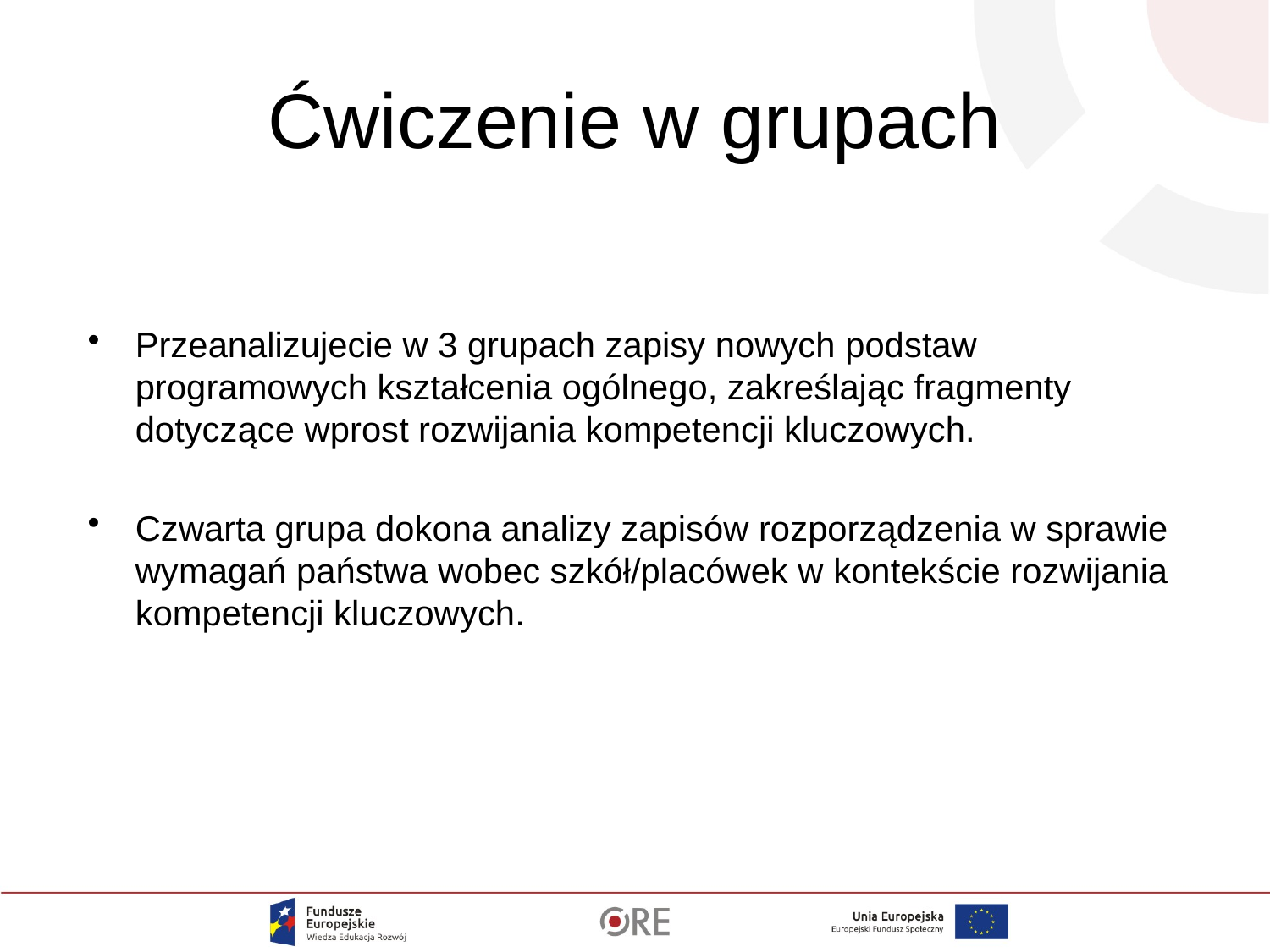

# Ćwiczenie w grupach
Przeanalizujecie w 3 grupach zapisy nowych podstaw programowych kształcenia ogólnego, zakreślając fragmenty dotyczące wprost rozwijania kompetencji kluczowych.

Czwarta grupa dokona analizy zapisów rozporządzenia w sprawie wymagań państwa wobec szkół/placówek w kontekście rozwijania kompetencji kluczowych.